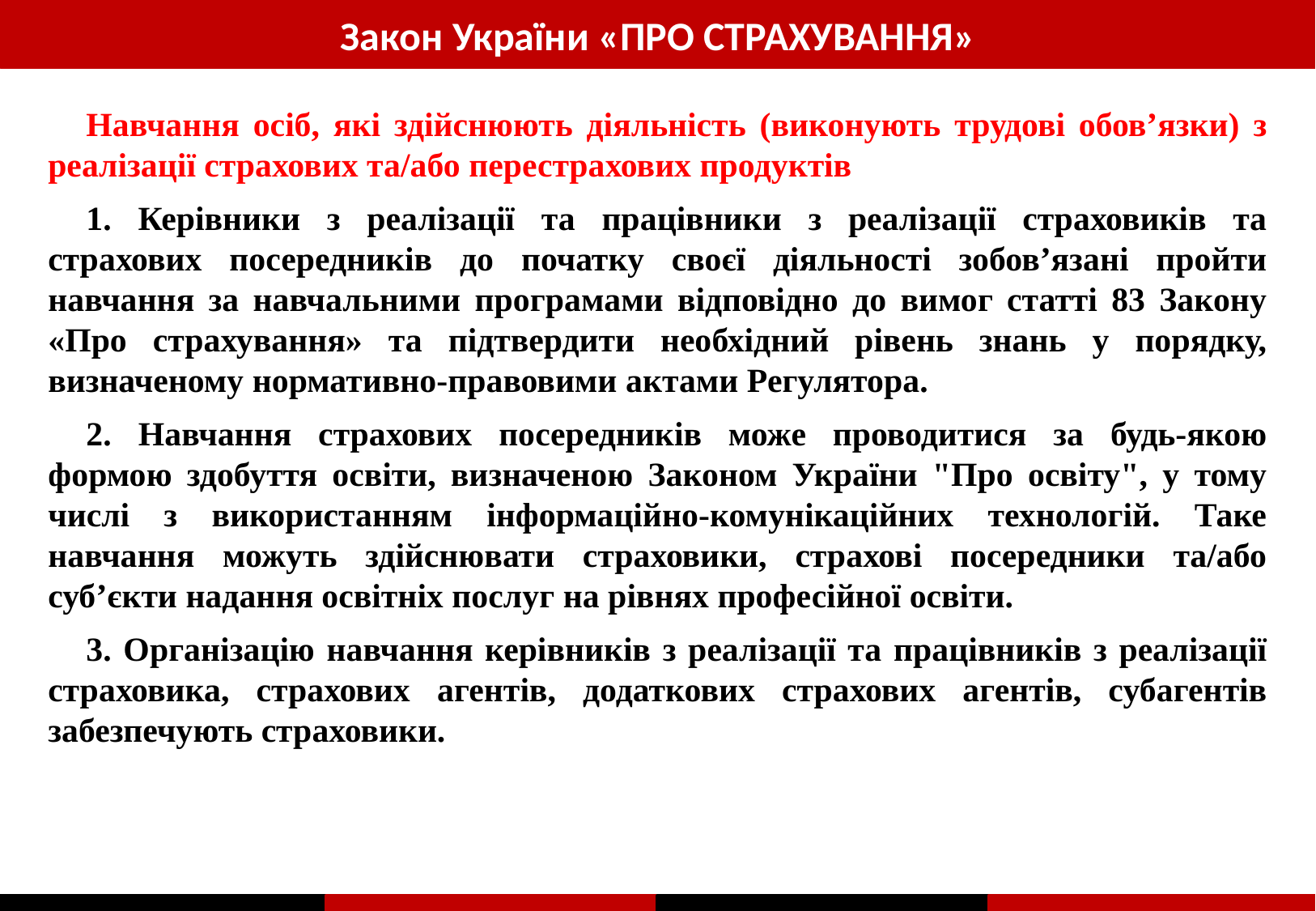

Закон України «ПРО СТРАХУВАННЯ»
Навчання осіб, які здійснюють діяльність (виконують трудові обов’язки) з реалізації страхових та/або перестрахових продуктів
1. Керівники з реалізації та працівники з реалізації страховиків та страхових посередників до початку своєї діяльності зобов’язані пройти навчання за навчальними програмами відповідно до вимог статті 83 Закону «Про страхування» та підтвердити необхідний рівень знань у порядку, визначеному нормативно-правовими актами Регулятора.
2. Навчання страхових посередників може проводитися за будь-якою формою здобуття освіти, визначеною Законом України "Про освіту", у тому числі з використанням інформаційно-комунікаційних технологій. Таке навчання можуть здійснювати страховики, страхові посередники та/або суб’єкти надання освітніх послуг на рівнях професійної освіти.
3. Організацію навчання керівників з реалізації та працівників з реалізації страховика, страхових агентів, додаткових страхових агентів, субагентів забезпечують страховики.